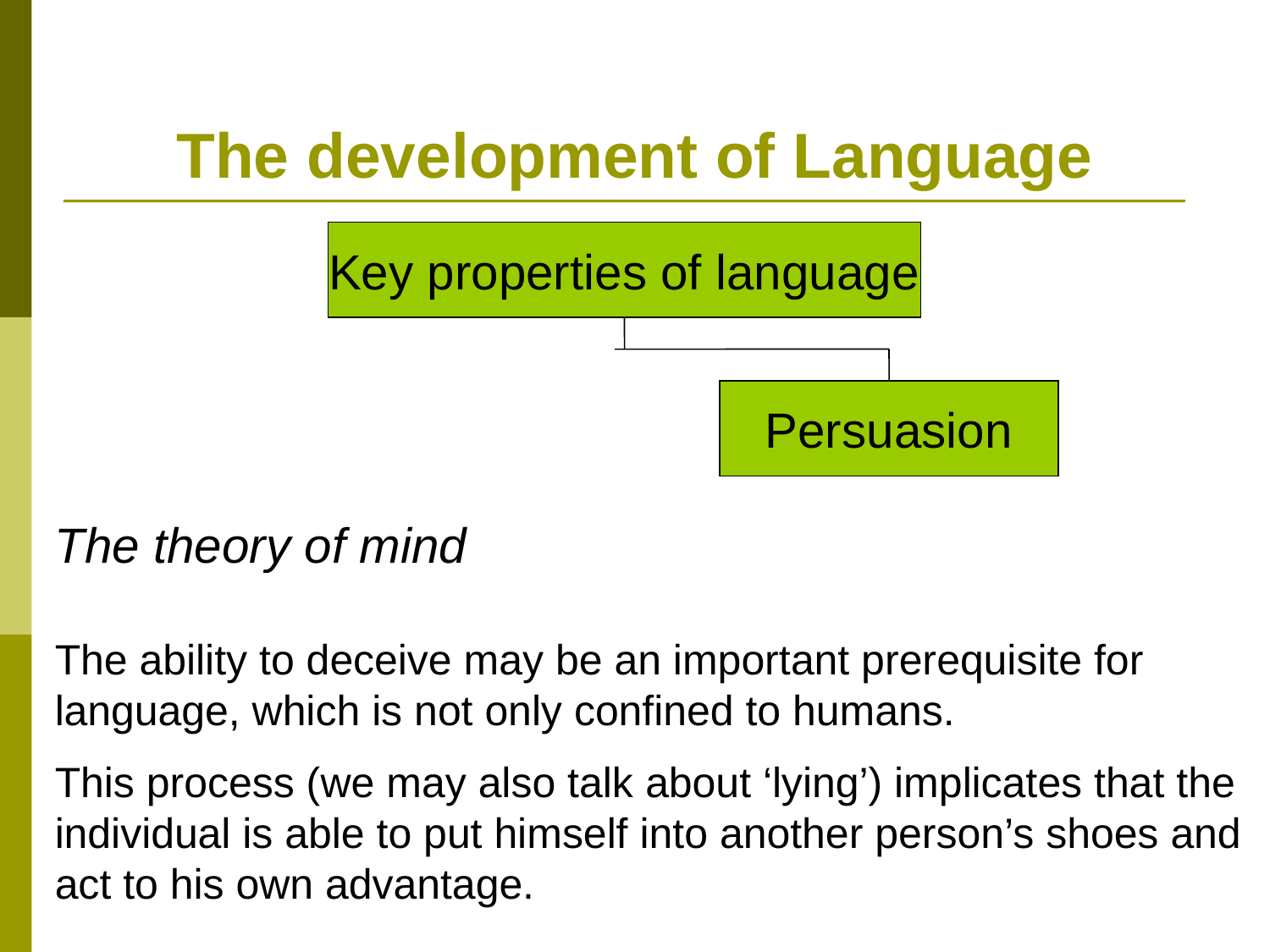

# The development of Language
Key properties of language

Interaction
Persuasion
The theory of mind

The ability to deceive may be an important prerequisite for language, which is not only confined to humans.

This process (we may also talk about ‘lying’) implicates that the individual is able to put himself into another person’s shoes and act to his own advantage.